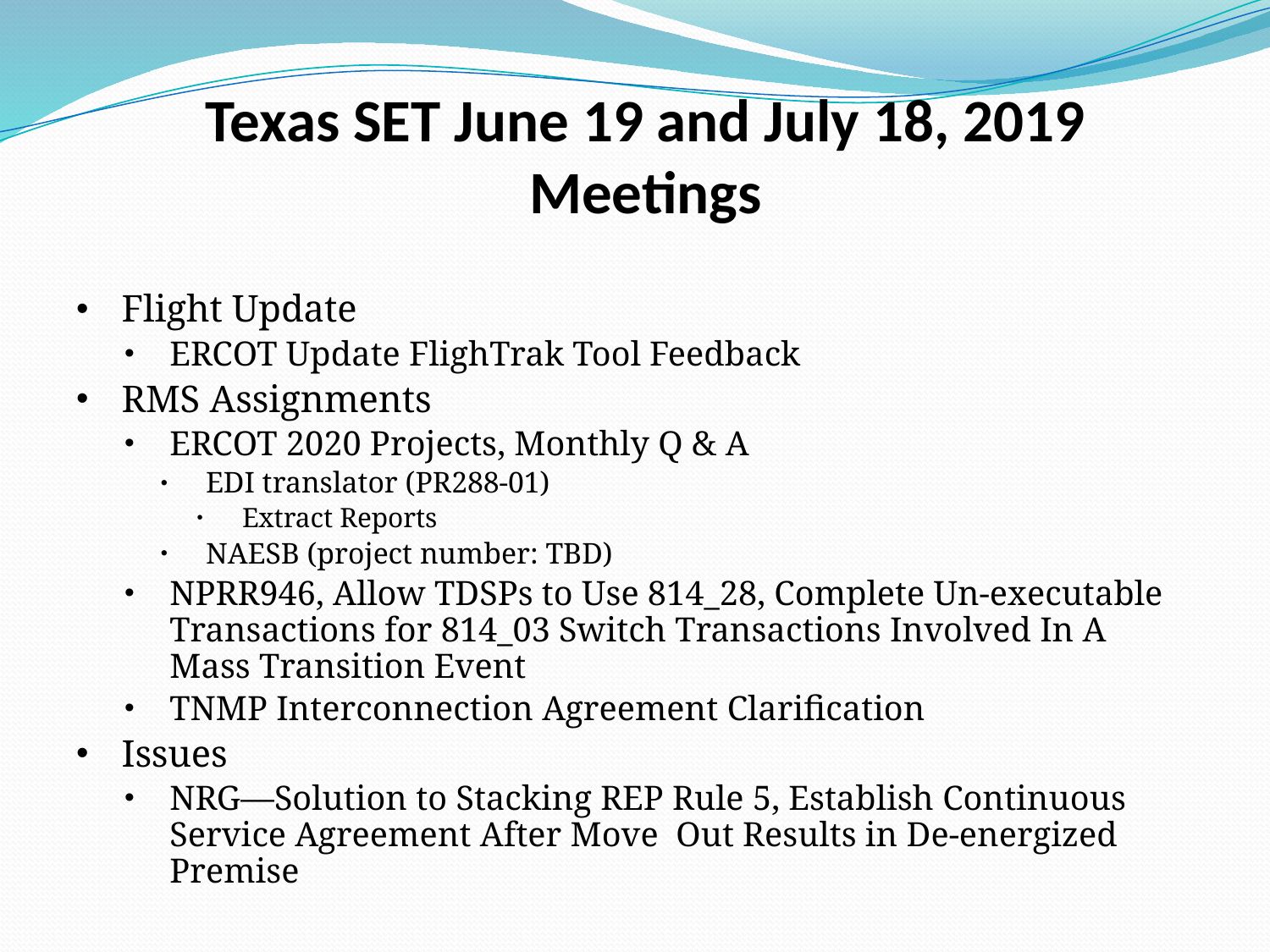

# Texas SET June 19 and July 18, 2019 Meetings

Flight Update
ERCOT Update FlighTrak Tool Feedback
RMS Assignments
ERCOT 2020 Projects, Monthly Q & A
EDI translator (PR288-01)
Extract Reports
NAESB (project number: TBD)
NPRR946, Allow TDSPs to Use 814_28, Complete Un-executable Transactions for 814_03 Switch Transactions Involved In A Mass Transition Event
TNMP Interconnection Agreement Clarification
Issues
NRG—Solution to Stacking REP Rule 5, Establish Continuous Service Agreement After Move  Out Results in De-energized Premise